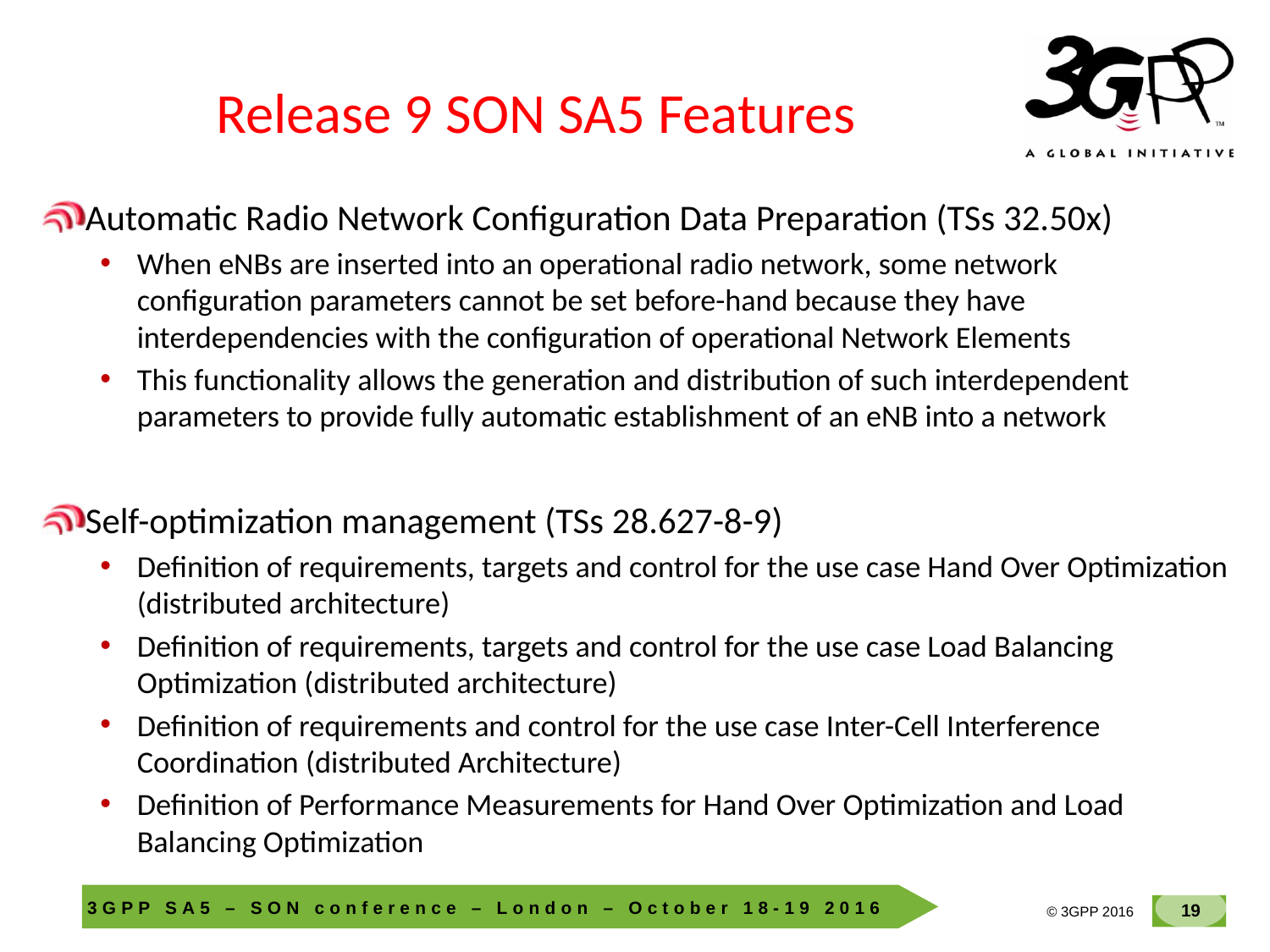

# Release 9 SON SA5 Features
Automatic Radio Network Configuration Data Preparation (TSs 32.50x)
When eNBs are inserted into an operational radio network, some network configuration parameters cannot be set before-hand because they have interdependencies with the configuration of operational Network Elements
This functionality allows the generation and distribution of such interdependent parameters to provide fully automatic establishment of an eNB into a network

Self-optimization management (TSs 28.627-8-9)
Definition of requirements, targets and control for the use case Hand Over Optimization (distributed architecture)
Definition of requirements, targets and control for the use case Load Balancing Optimization (distributed architecture)
Definition of requirements and control for the use case Inter-Cell Interference Coordination (distributed Architecture)
Definition of Performance Measurements for Hand Over Optimization and Load Balancing Optimization